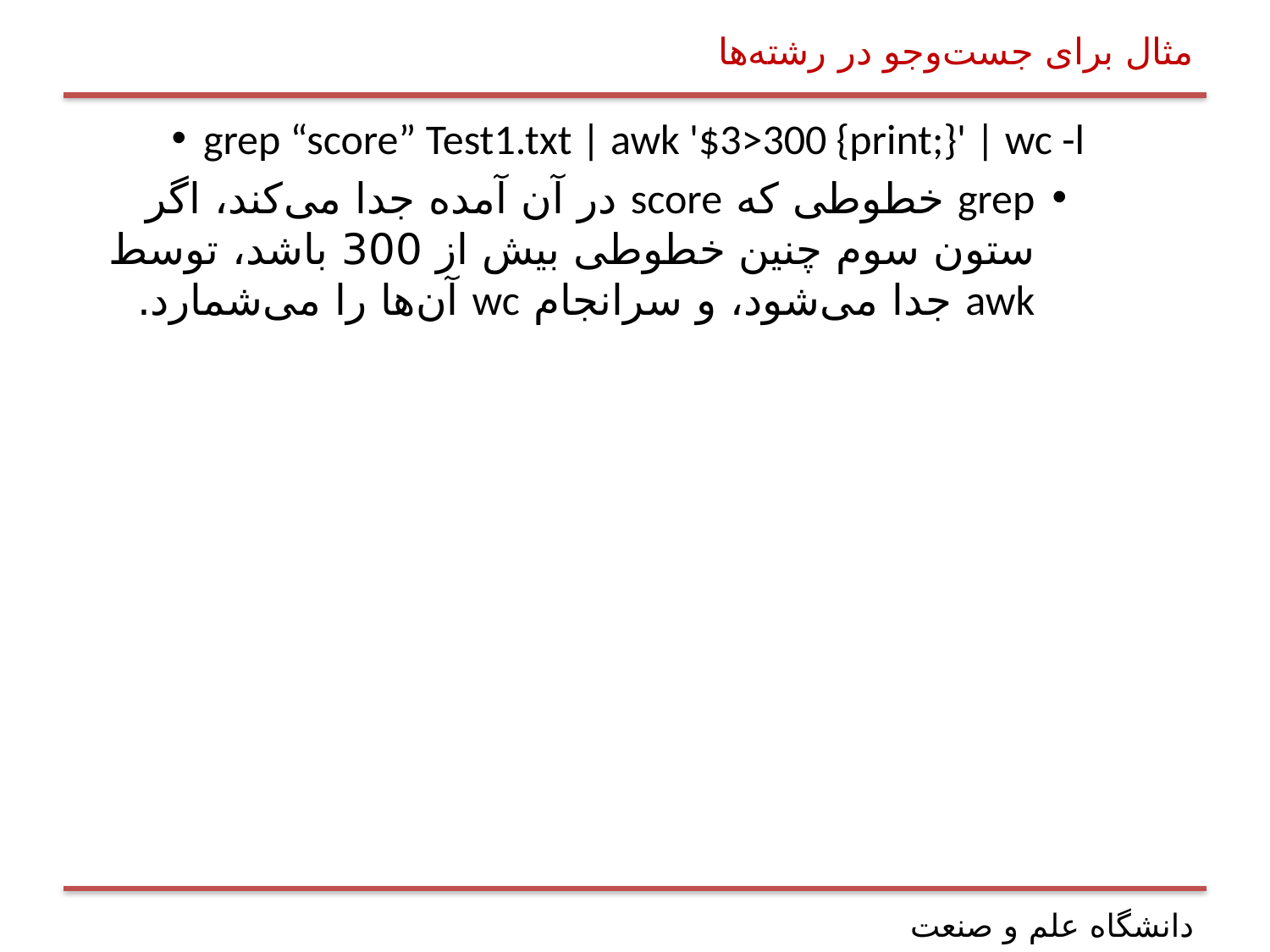

# مثال برای جست‌و‌جو در رشته‌ها
grep “score” Test1.txt | awk '$3>300 {print;}' | wc -l
grep خطوطی که score در آن آمده جدا می‌کند، اگر ستون سوم چنین خطوطی بیش از 300 باشد، توسط awk جدا می‌شود، و سرانجام wc آن‌ها را می‌شمارد.